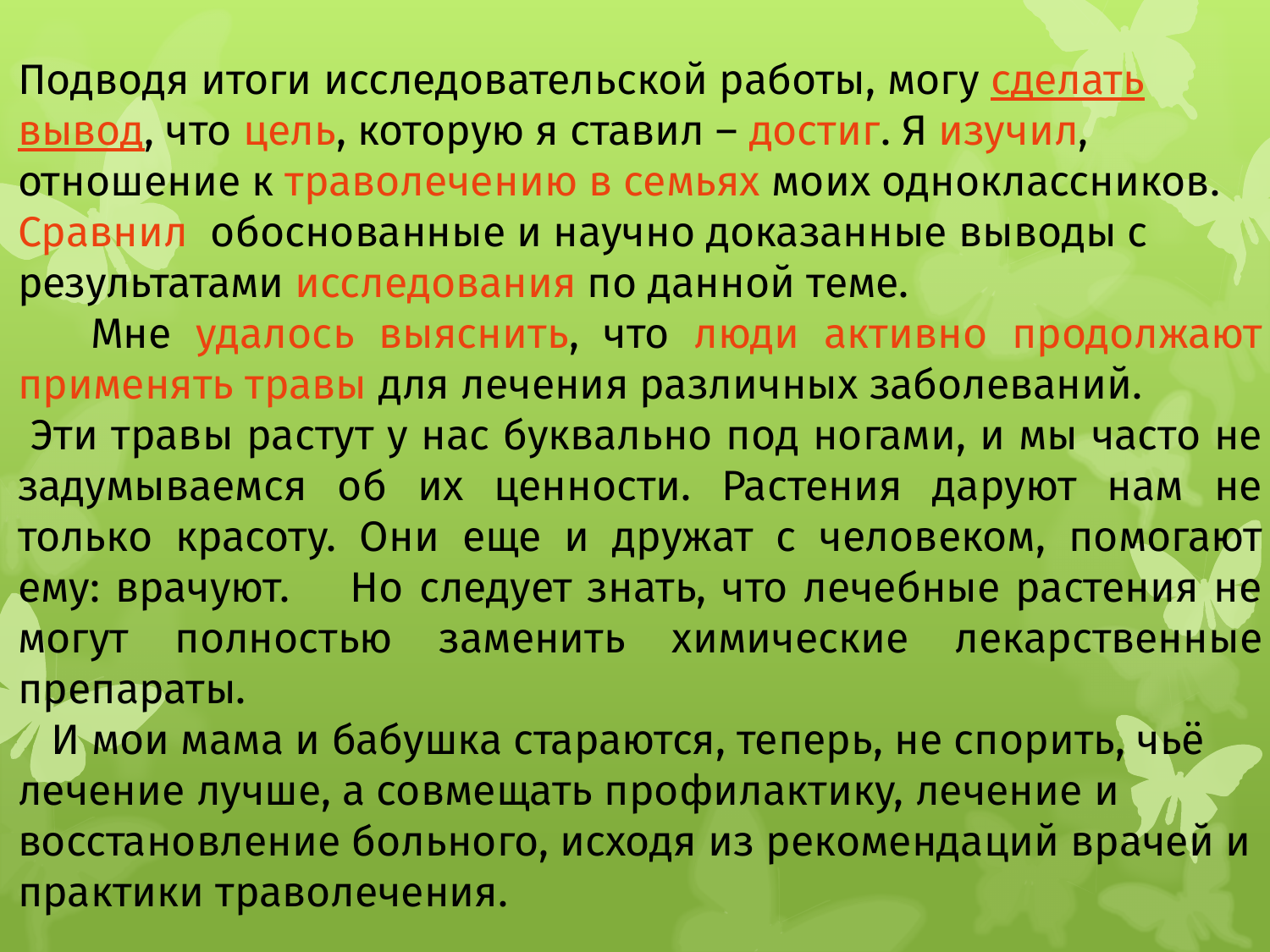

Подводя итоги исследовательской работы, могу сделать вывод, что цель, которую я ставил – достиг. Я изучил, отношение к траволечению в семьях моих одноклассников.   Сравнил  обоснованные и научно доказанные выводы с результатами исследования по данной теме.
   Мне удалось выяснить, что люди активно продолжают применять травы для лечения различных заболеваний.
 Эти травы растут у нас буквально под ногами, и мы часто не задумываемся об их ценности. Растения даруют нам не только красоту. Они еще и дружат с человеком, помогают ему: врачуют.    Но следует знать, что лечебные растения не могут полностью заменить химические лекарственные препараты.
   И мои мама и бабушка стараются, теперь, не спорить, чьё лечение лучше, а совмещать профилактику, лечение и восстановление больного, исходя из рекомендаций врачей и практики траволечения.